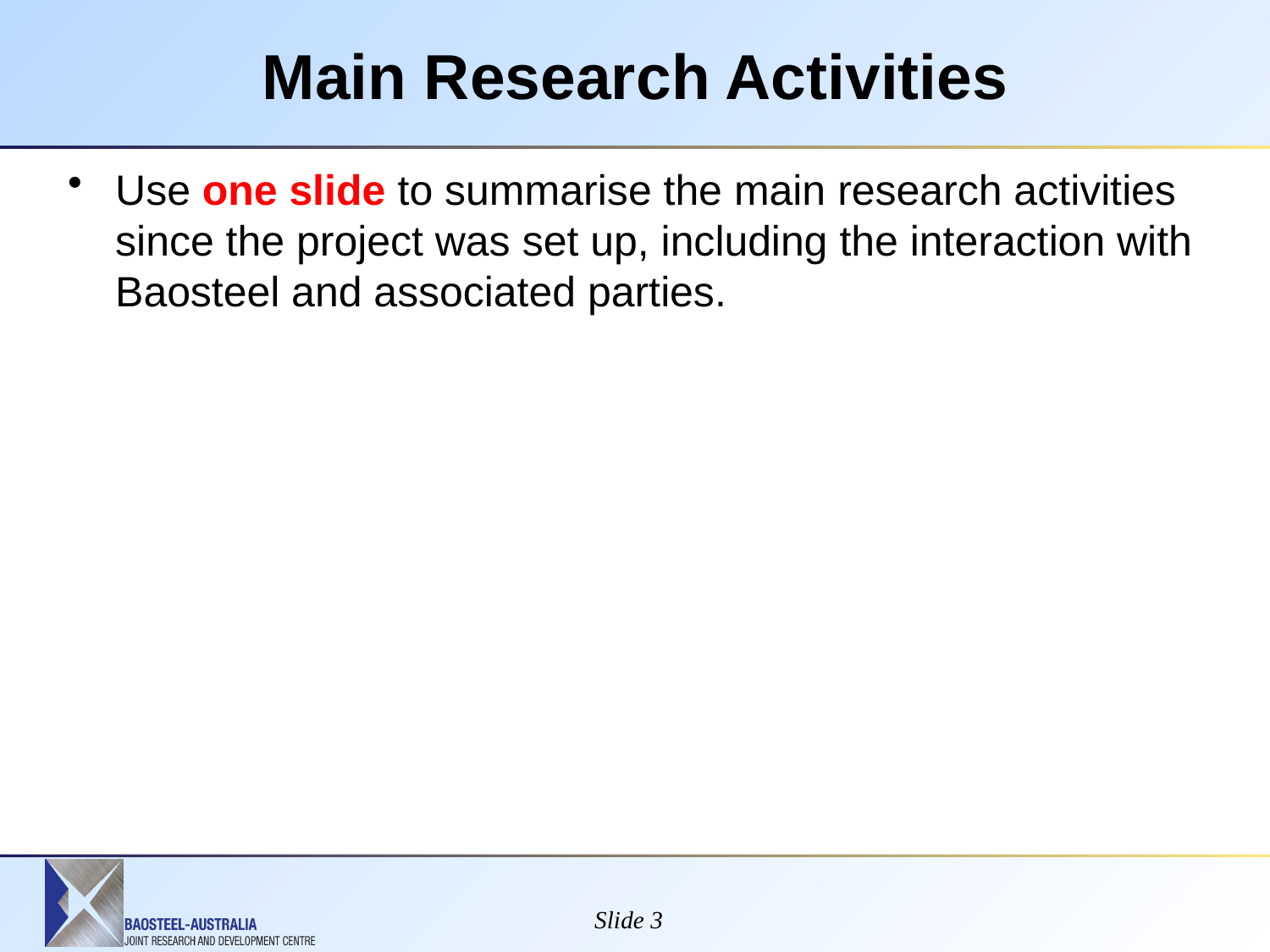

# Main Research Activities
Use one slide to summarise the main research activities since the project was set up, including the interaction with Baosteel and associated parties.

Slide 3